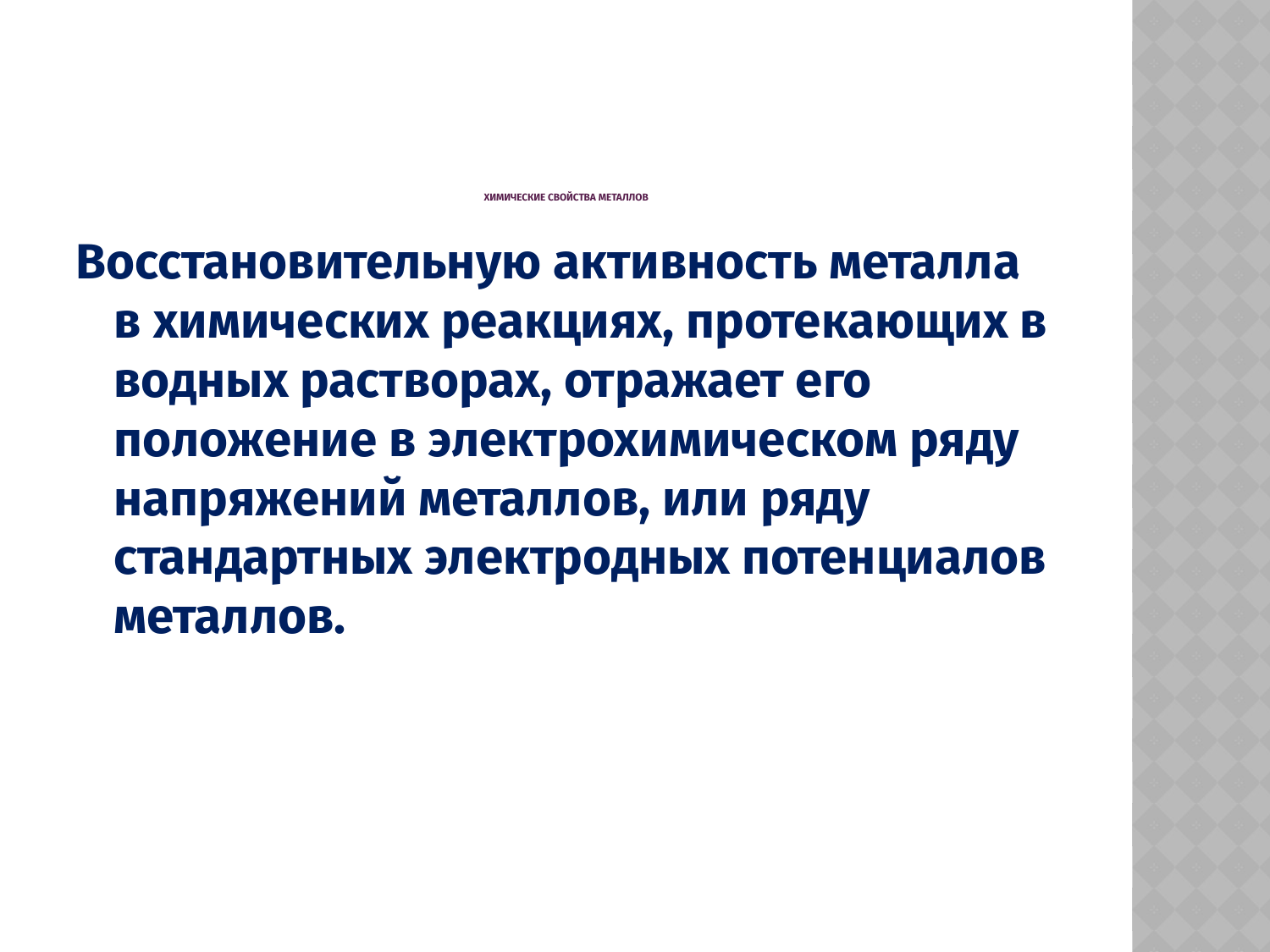

# Химические свойства металлов
Восстановительную активность металла в химических реакциях, протекающих в водных растворах, отражает его положение в электрохимическом ряду напряжений металлов, или ряду стандартных электродных потенциалов металлов.